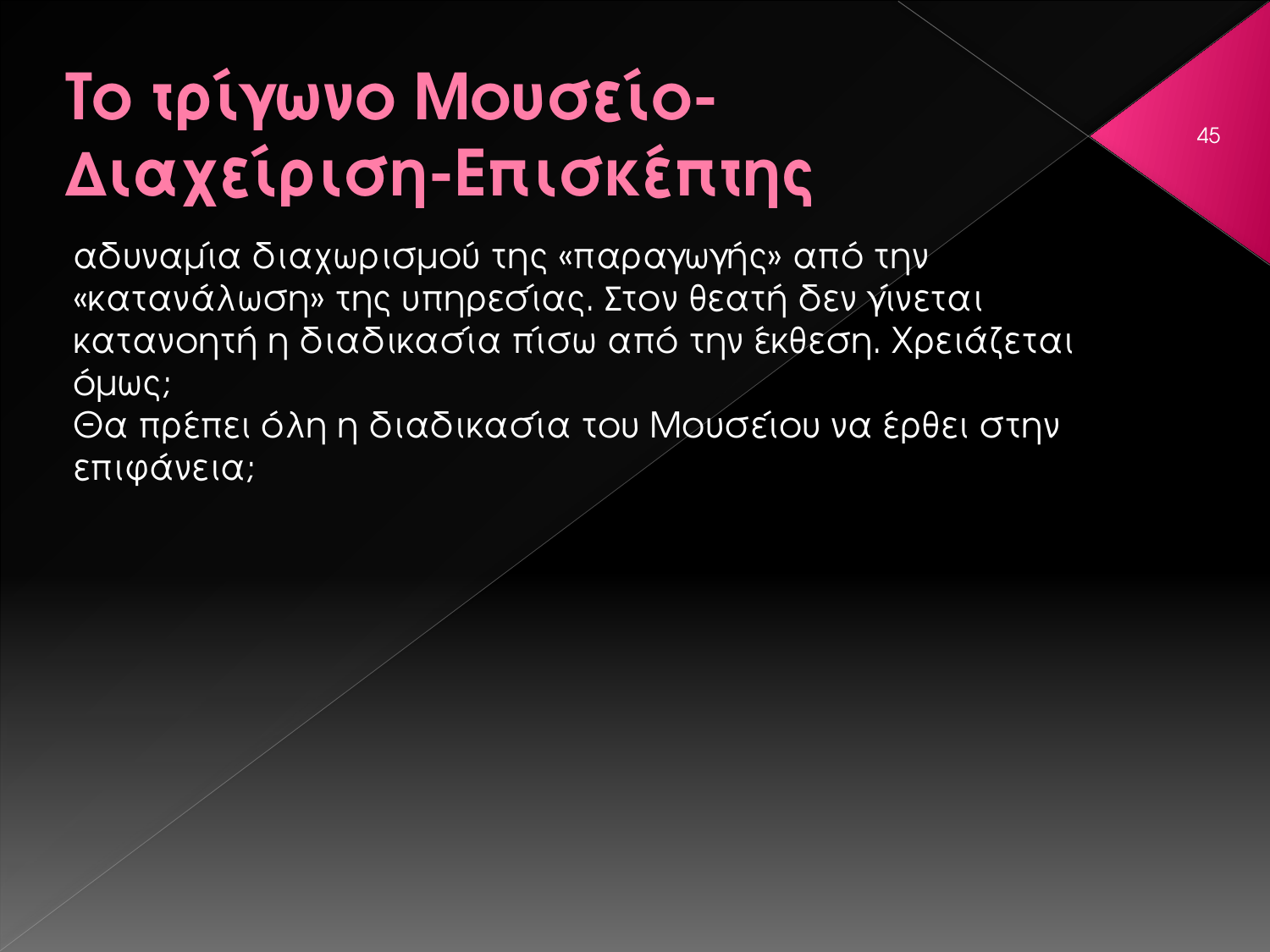

# Το τρίγωνο Μουσείο-Διαχείριση-Επισκέπτης
45
αδυναμία διαχωρισμού της «παραγωγής» από την «κατανάλωση» της υπηρεσίας. Στον θεατή δεν γίνεται κατανοητή η διαδικασία πίσω από την έκθεση. Χρειάζεται όμως;
Θα πρέπει όλη η διαδικασία του Μουσείου να έρθει στην επιφάνεια;